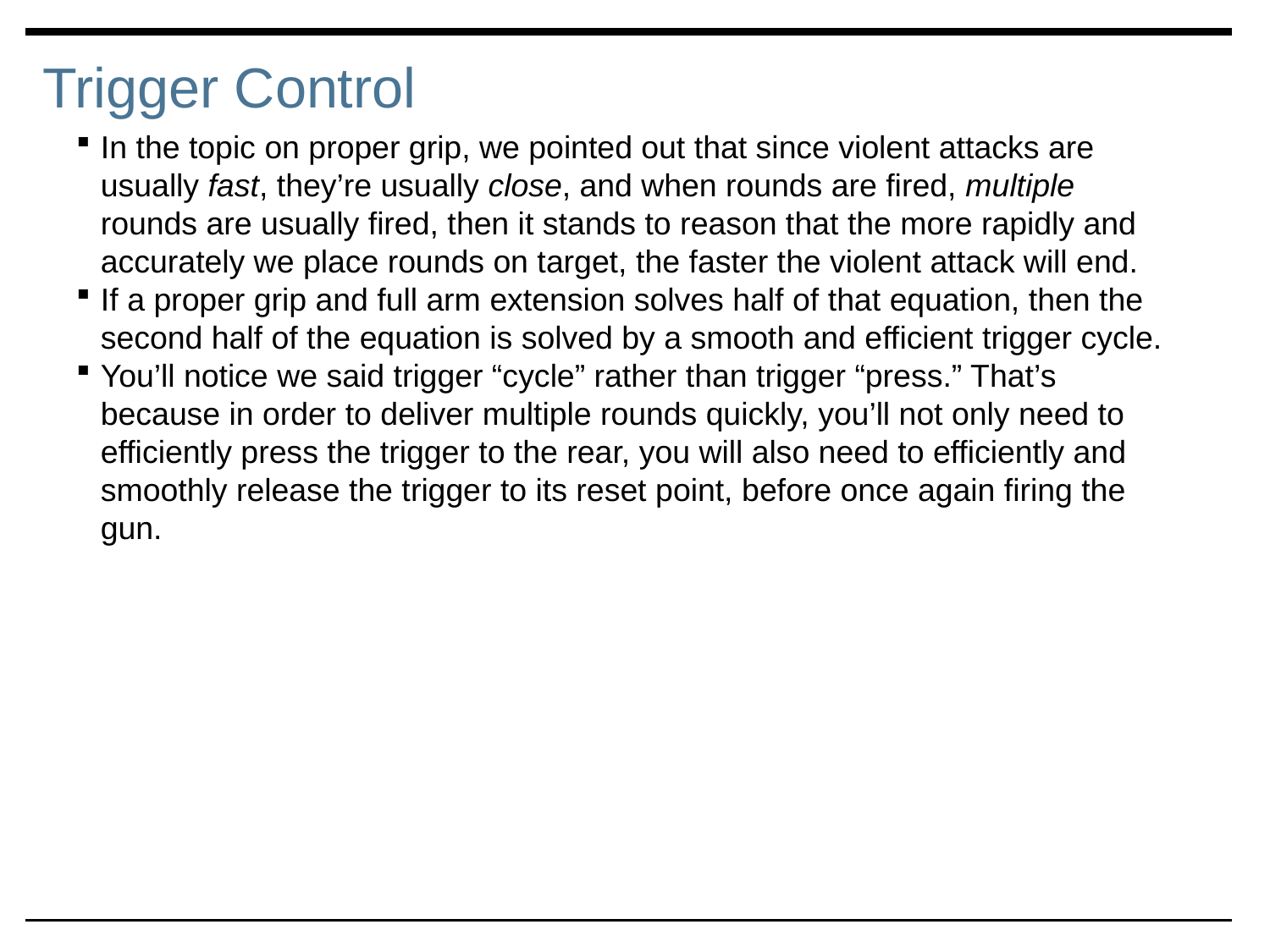

# Trigger Control
In the topic on proper grip, we pointed out that since violent attacks are usually fast, they’re usually close, and when rounds are fired, multiple rounds are usually fired, then it stands to reason that the more rapidly and accurately we place rounds on target, the faster the violent attack will end.
If a proper grip and full arm extension solves half of that equation, then the second half of the equation is solved by a smooth and efficient trigger cycle.
You’ll notice we said trigger “cycle” rather than trigger “press.” That’s because in order to deliver multiple rounds quickly, you’ll not only need to efficiently press the trigger to the rear, you will also need to efficiently and smoothly release the trigger to its reset point, before once again firing the gun.